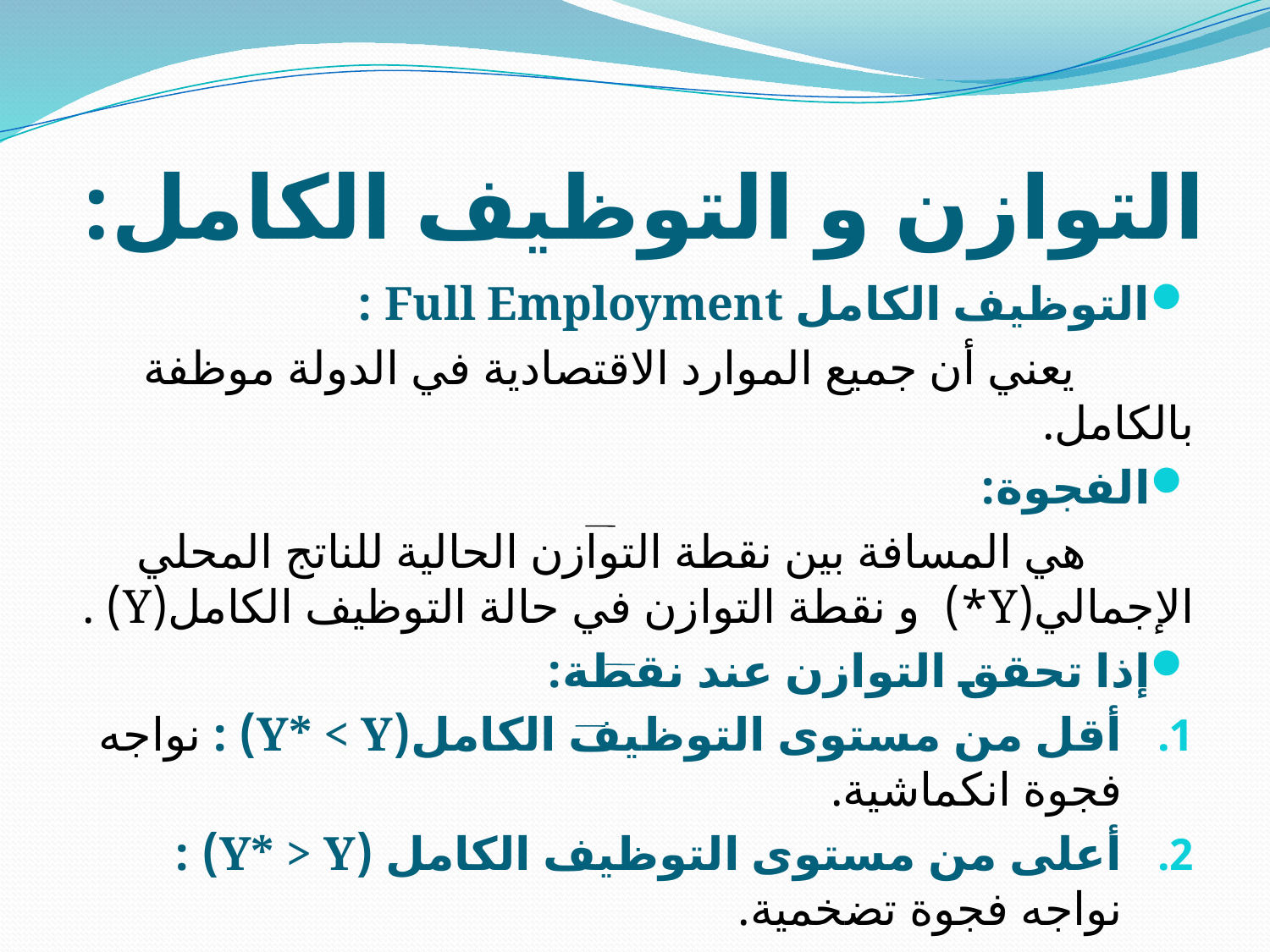

# التوازن و التوظيف الكامل:
التوظيف الكامل Full Employment :
          يعني أن جميع الموارد الاقتصادية في الدولة موظفة بالكامل.
الفجوة:
         هي المسافة بين نقطة التوازن الحالية للناتج المحلي الإجمالي(Y*)  و نقطة التوازن في حالة التوظيف الكامل(Y) .
إذا تحقق التوازن عند نقطة:
أقل من مستوى التوظيف الكامل(Y* < Y) : نواجه فجوة انكماشية.
أعلى من مستوى التوظيف الكامل (Y* > Y) : نواجه فجوة تضخمية.